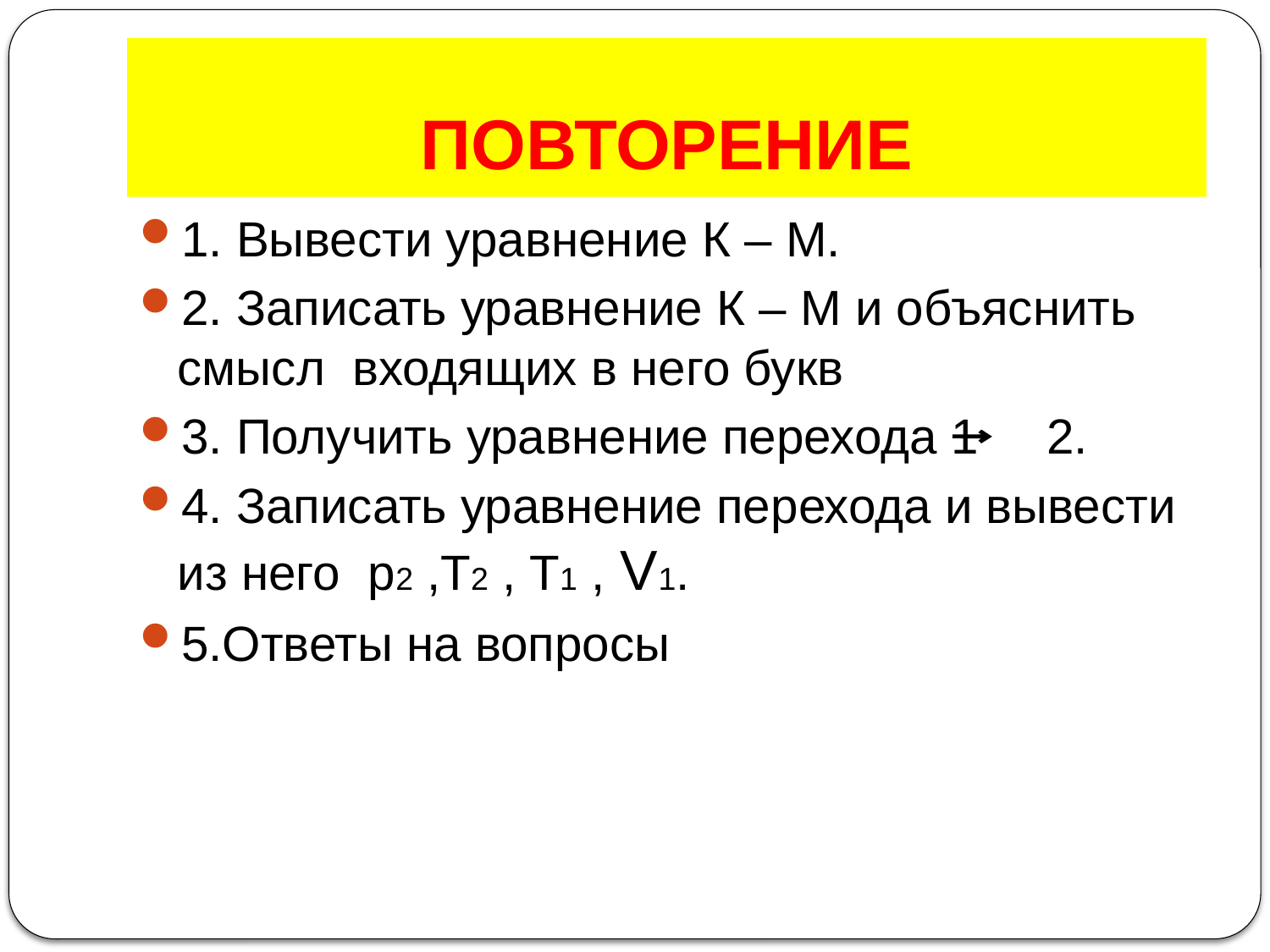

# ПОВТОРЕНИЕ
1. Вывести уравнение К – М.
2. Записать уравнение К – М и объяснить смысл  входящих в него букв
3. Получить уравнение перехода 1     2.
4. Записать уравнение перехода и вывести из него  р2 ,Т2 , Т1 , V1.
5.Ответы на вопросы